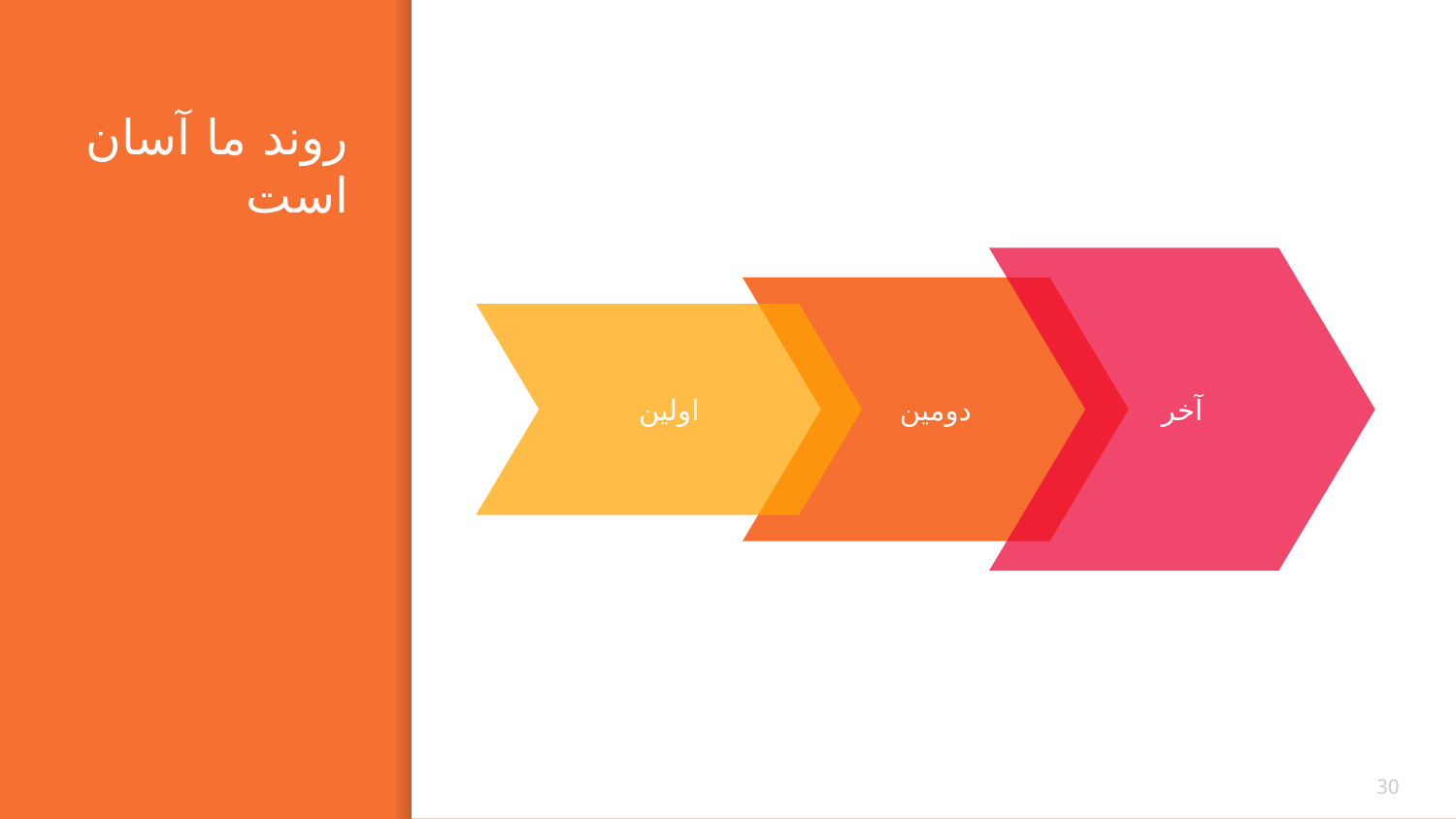

# روند ما آسان است
آخر
دومین
اولین
30